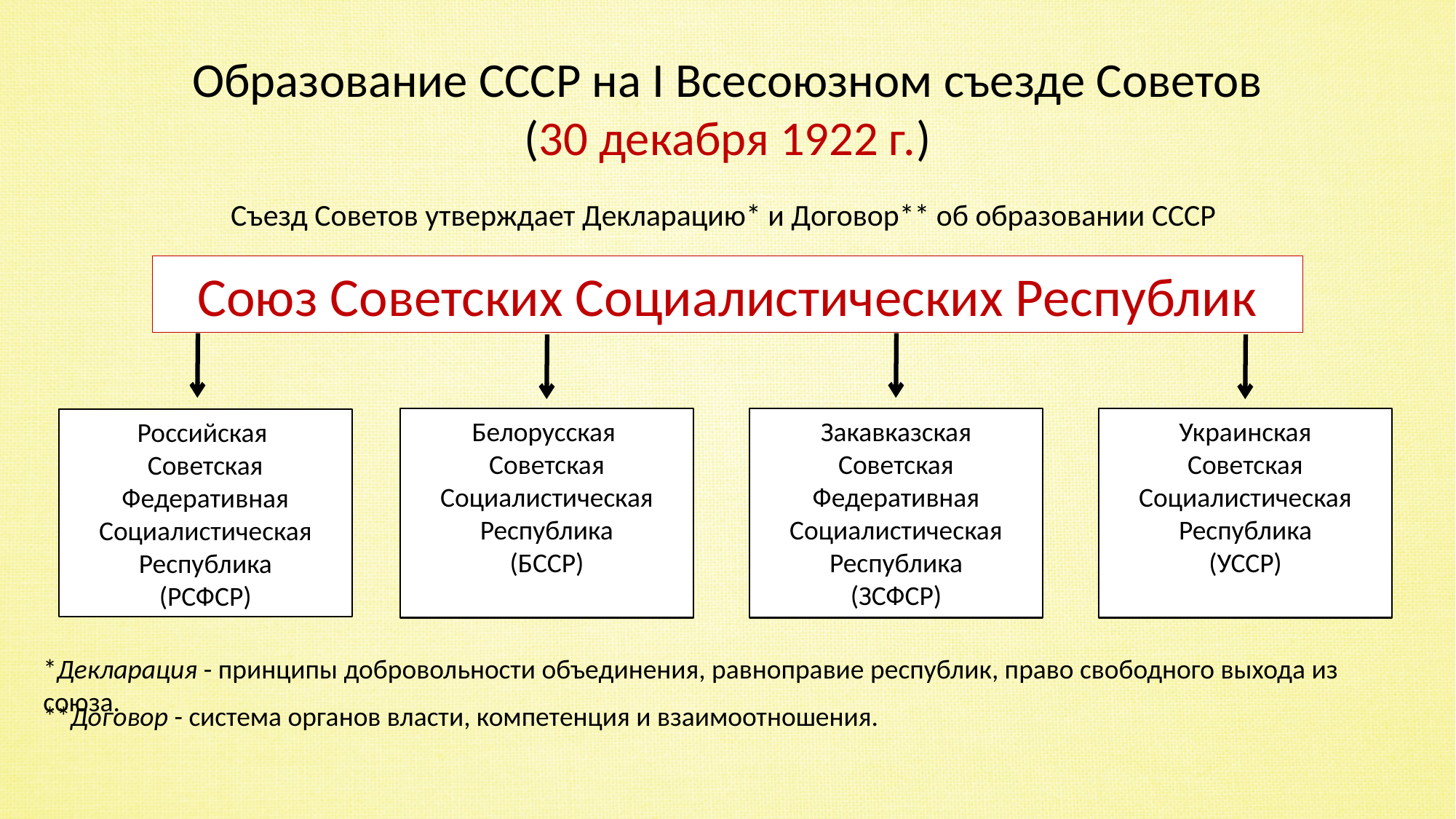

Образование СССР на I Всесоюзном съезде Советов
(30 декабря 1922 г.)
Съезд Советов утверждает Декларацию* и Договор** об образовании СССР
Союз Советских Социалистических Республик
Белорусская
Советская
Социалистическая
Республика
(БССР)
Закавказская
Советская
Федеративная
Социалистическая
Республика
(ЗСФСР)
Украинская
Советская
Социалистическая
Республика
(УССР)
Российская
Советская
Федеративная
Социалистическая
Республика
(РСФСР)
*Декларация - принципы добровольности объединения, равноправие республик, право свободного выхода из союза.
**Договор - система органов власти, компетенция и взаимоотношения.